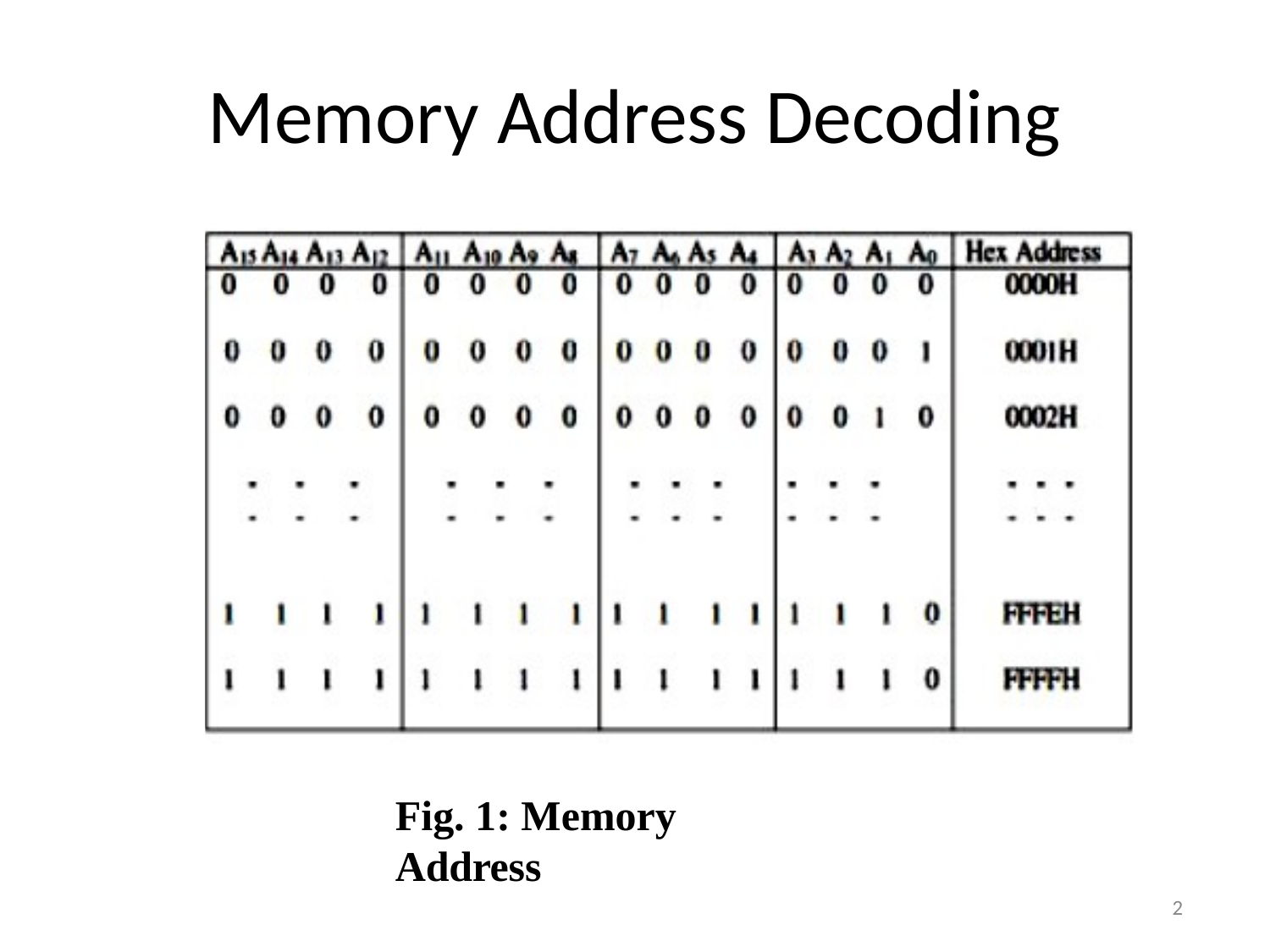

# Memory Address Decoding

Fig. 1: Memory Address
2